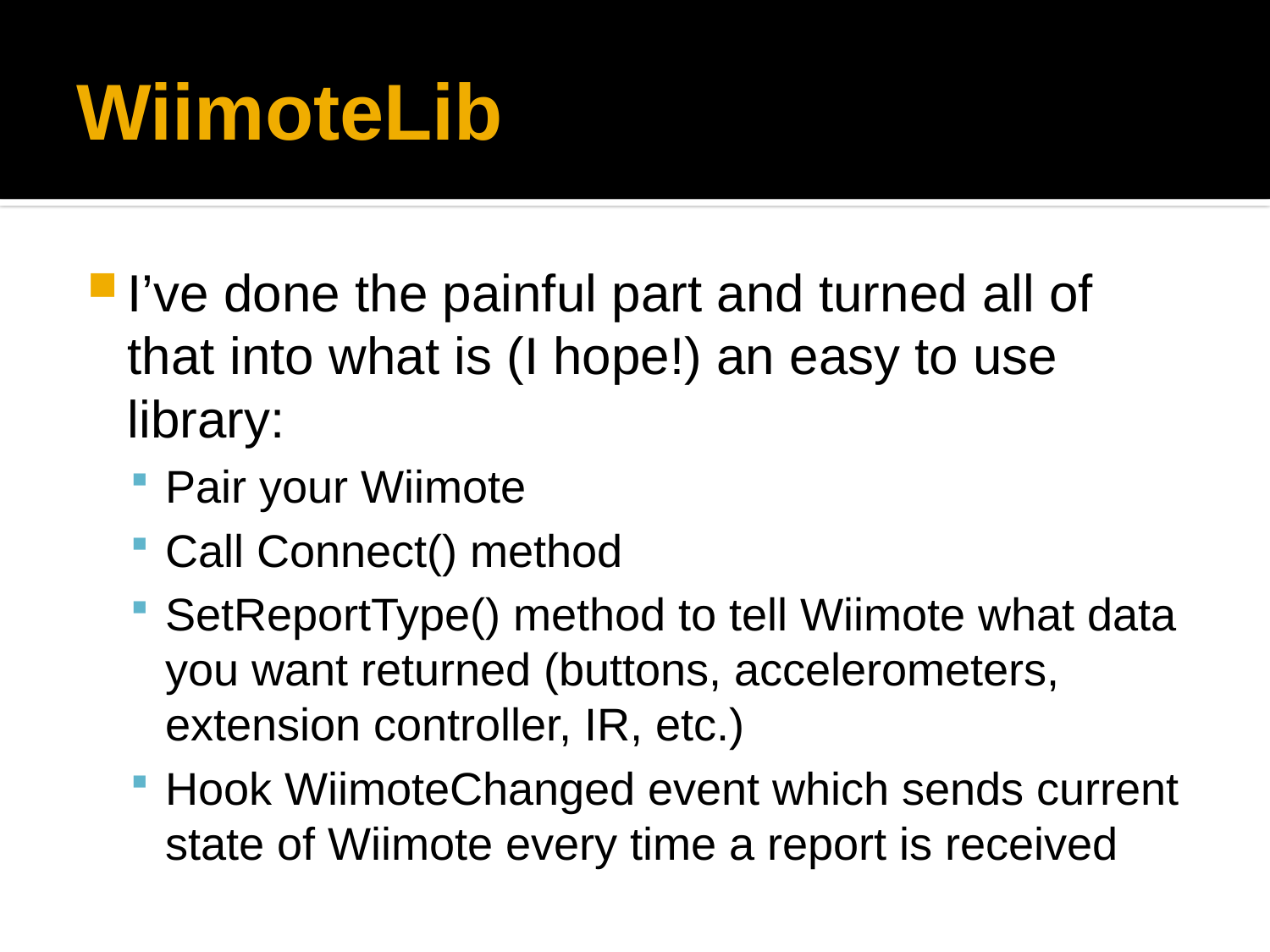

# WiimoteLib
I’ve done the painful part and turned all of that into what is (I hope!) an easy to use library:
Pair your Wiimote
Call Connect() method
SetReportType() method to tell Wiimote what data you want returned (buttons, accelerometers, extension controller, IR, etc.)
Hook WiimoteChanged event which sends current state of Wiimote every time a report is received